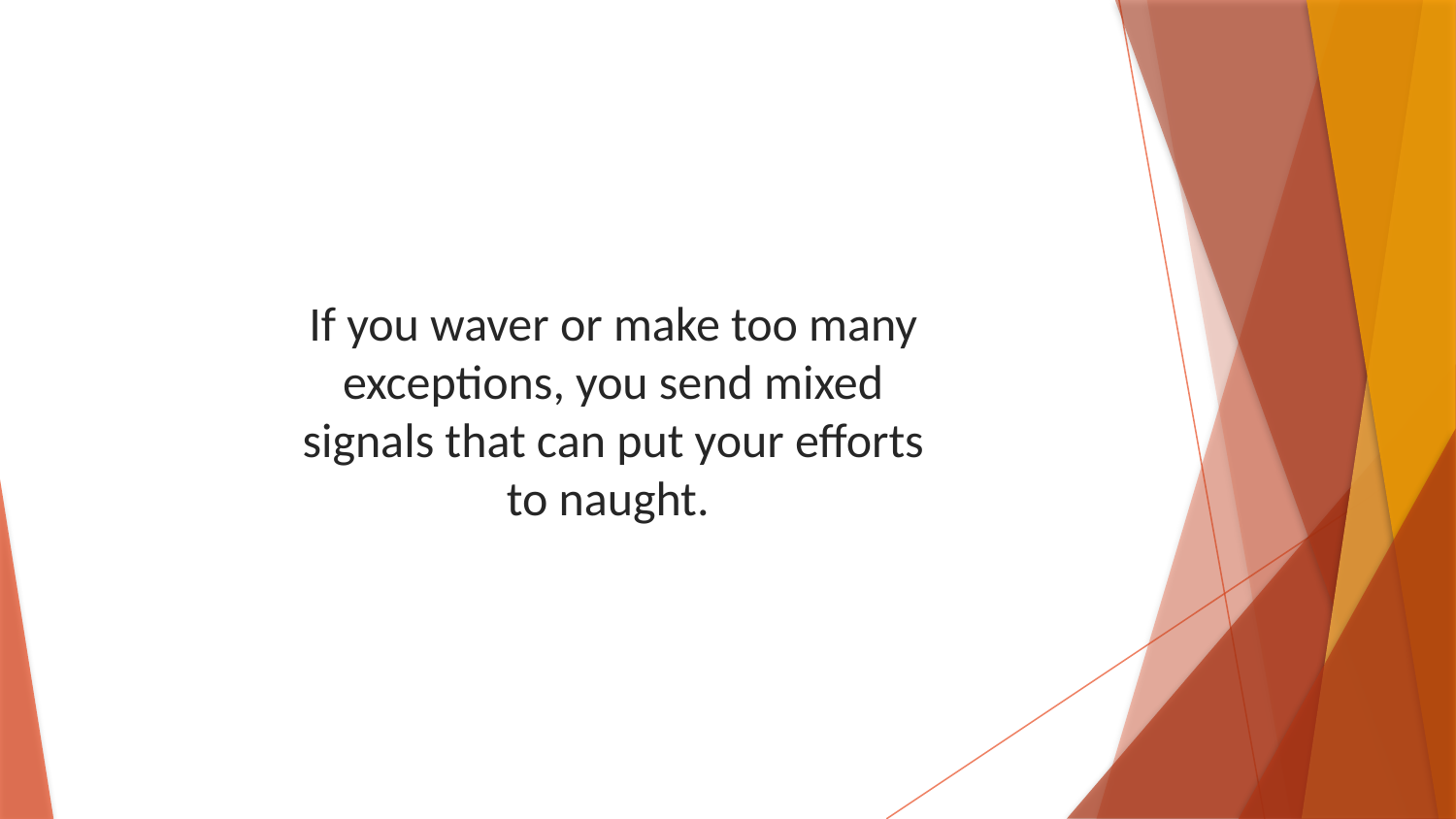

If you waver or make too many exceptions, you send mixed signals that can put your efforts to naught.